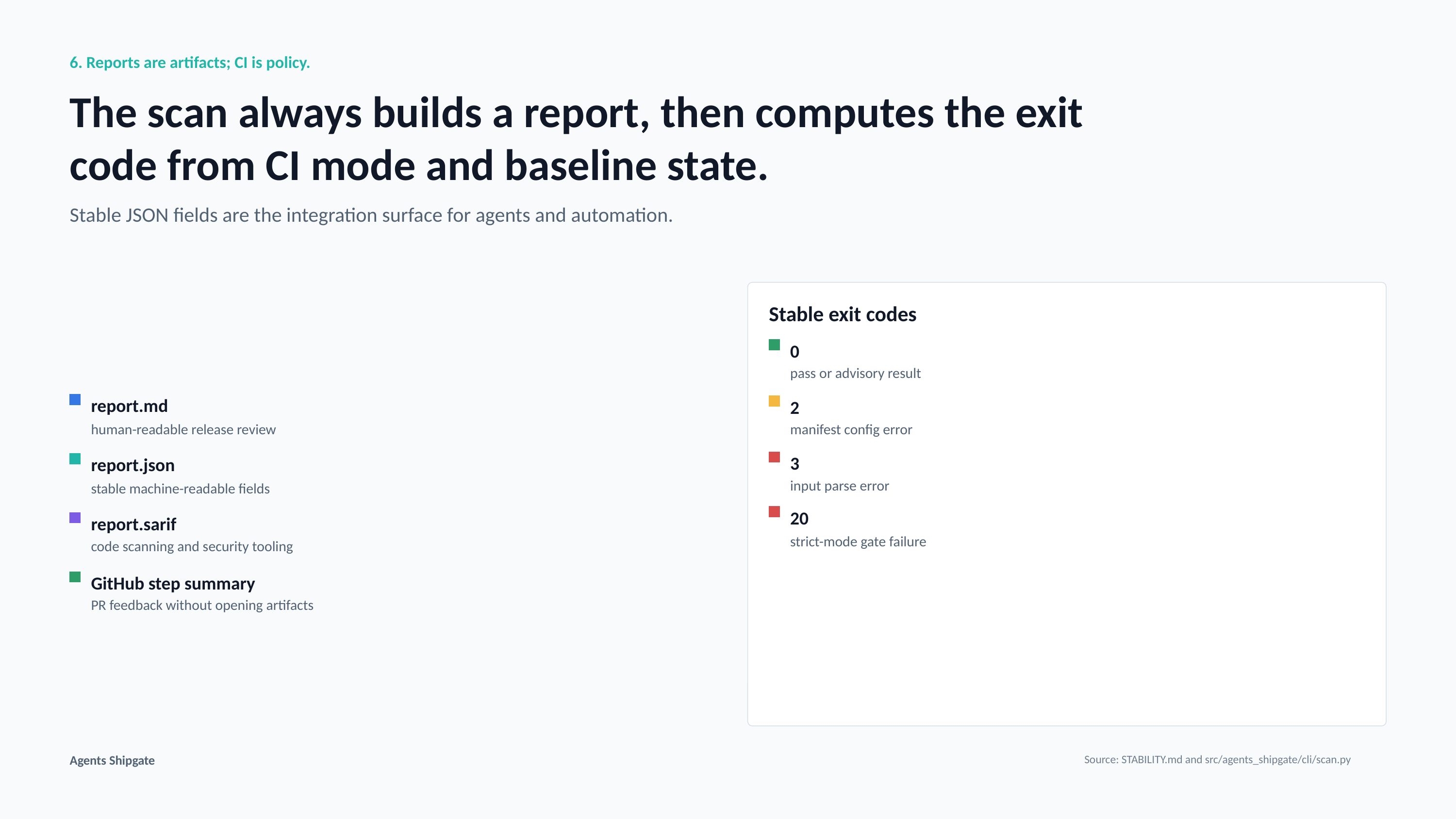

6. Reports are artifacts; CI is policy.
The scan always builds a report, then computes the exit code from CI mode and baseline state.
Stable JSON fields are the integration surface for agents and automation.

Stable exit codes

0
pass or advisory result

report.md

2
human-readable release review
manifest config error

3

report.json
input parse error
stable machine-readable fields

20

report.sarif
strict-mode gate failure
code scanning and security tooling

GitHub step summary
PR feedback without opening artifacts
Agents Shipgate
Source: STABILITY.md and src/agents_shipgate/cli/scan.py